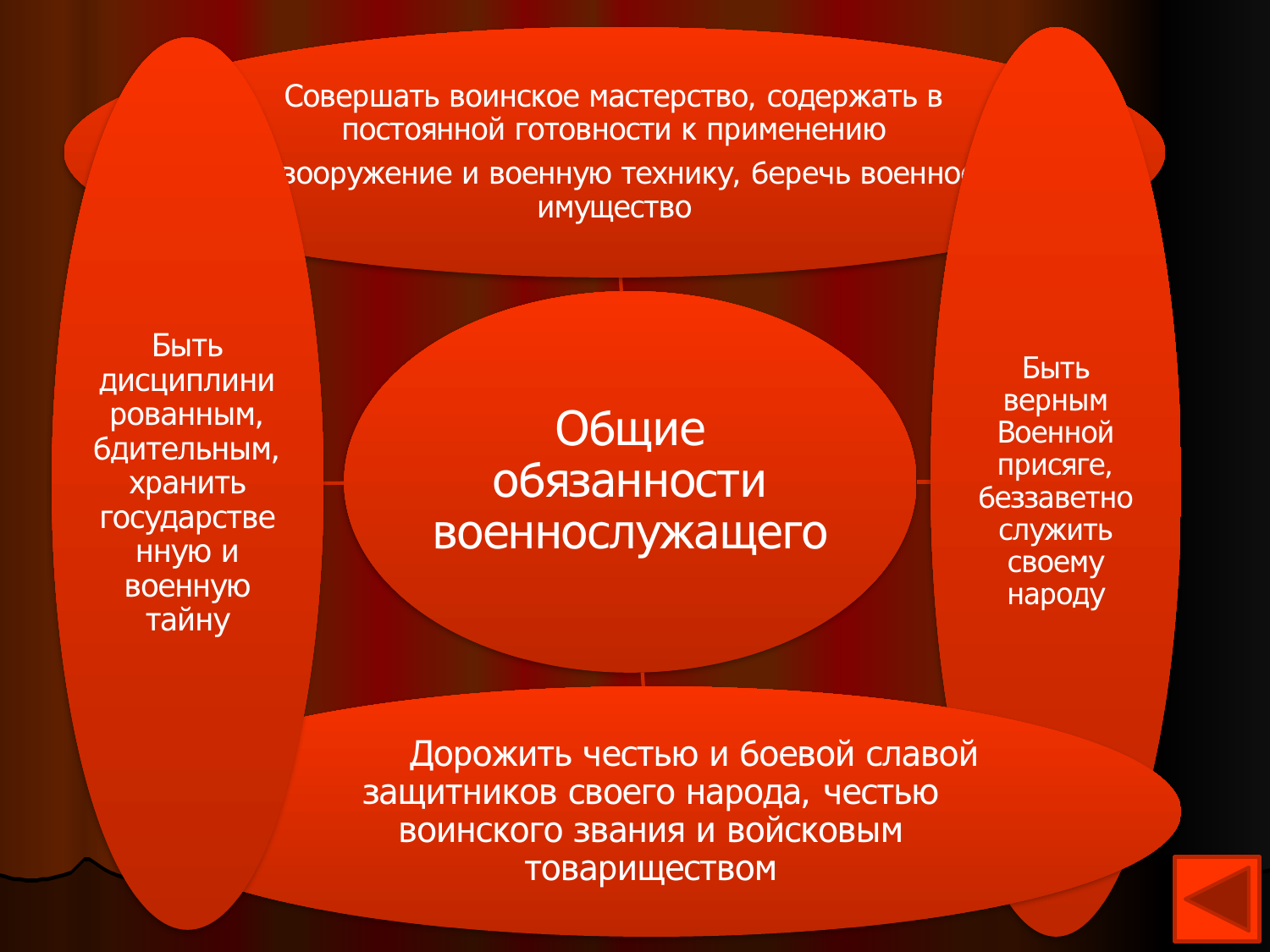

Общие обязанности военнослужащего

Совершать воинское мастерство, содержать в постоянной готовности к применению
   вооружение и военную технику, беречь военное имущество

Быть верным Военной присяге, беззаветно служить своему народу

           Дорожить честью и боевой славой защитников своего народа, честью воинского звания и войсковым товариществом

Быть дисциплинированным, бдительным, хранить государственную и военную тайну